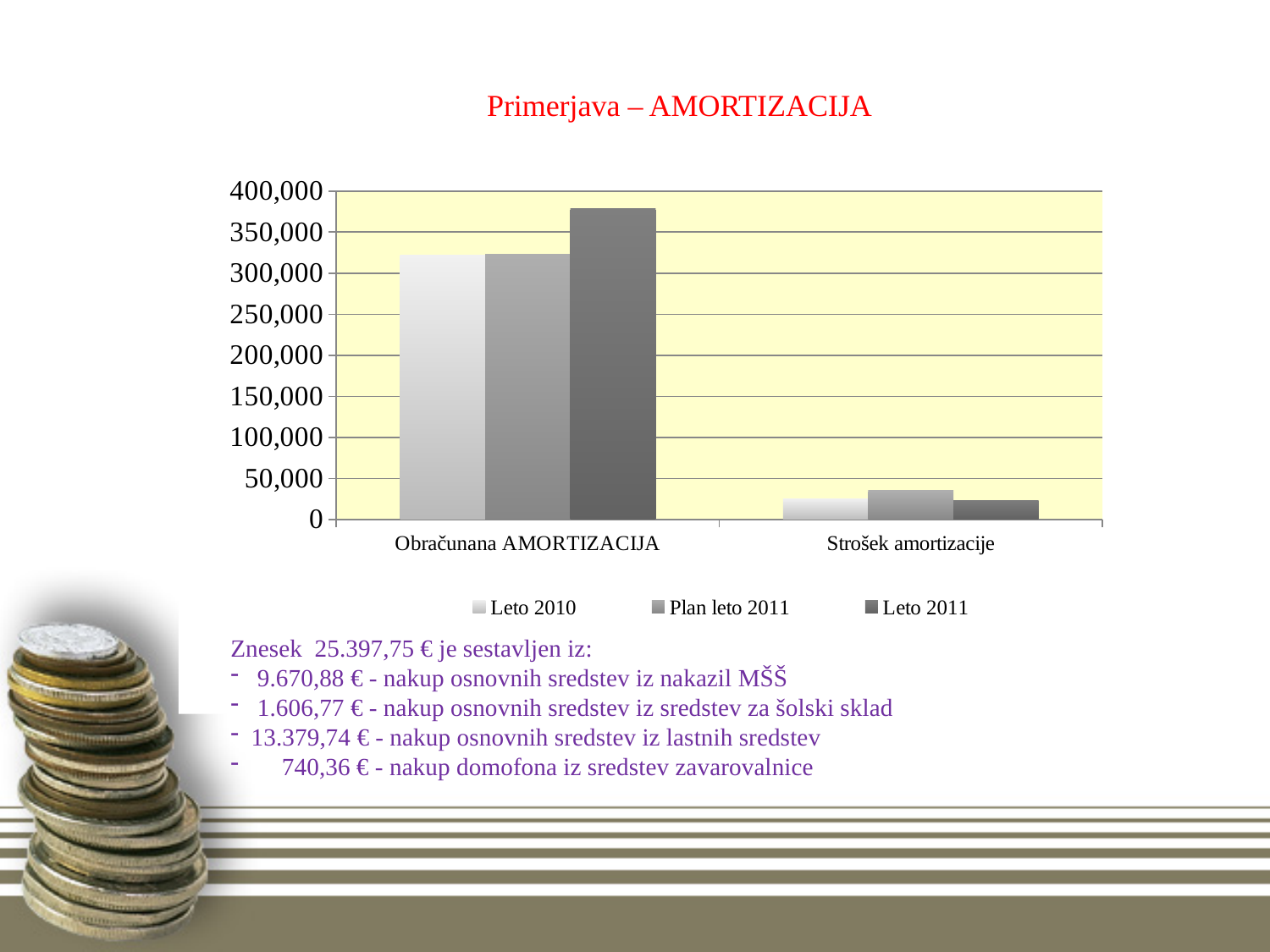

# Primerjava – AMORTIZACIJA

### Chart

| Category | Leto 2010 | Plan leto 2011 | Leto 2011 |
|---|---|---|---|
| Obračunana AMORTIZACIJA | 321732.0 | 322700.0 | 378389.2 |
| Strošek amortizacije | 25397.75 | 35000.0 | 22650.04 |
Znesek  25.397,75 € je sestavljen iz:
   9.670,88 € - nakup osnovnih sredstev iz nakazil MŠŠ
   1.606,77 € - nakup osnovnih sredstev iz sredstev za šolski sklad
  13.379,74 € - nakup osnovnih sredstev iz lastnih sredstev
       740,36 € - nakup domofona iz sredstev zavarovalnice